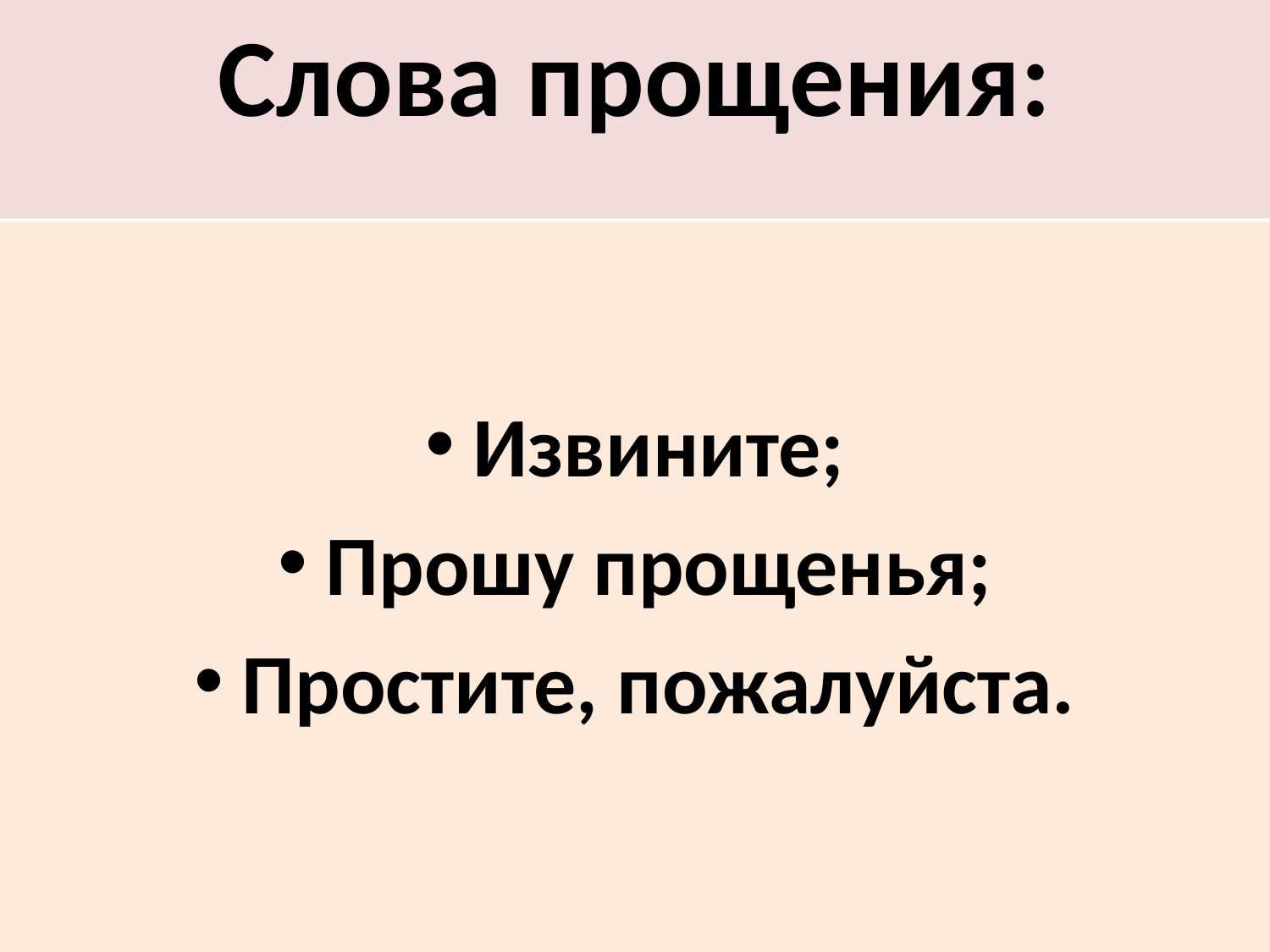

# Слова прощения:

Извините;
Прошу прощенья;
Простите, пожалуйста.